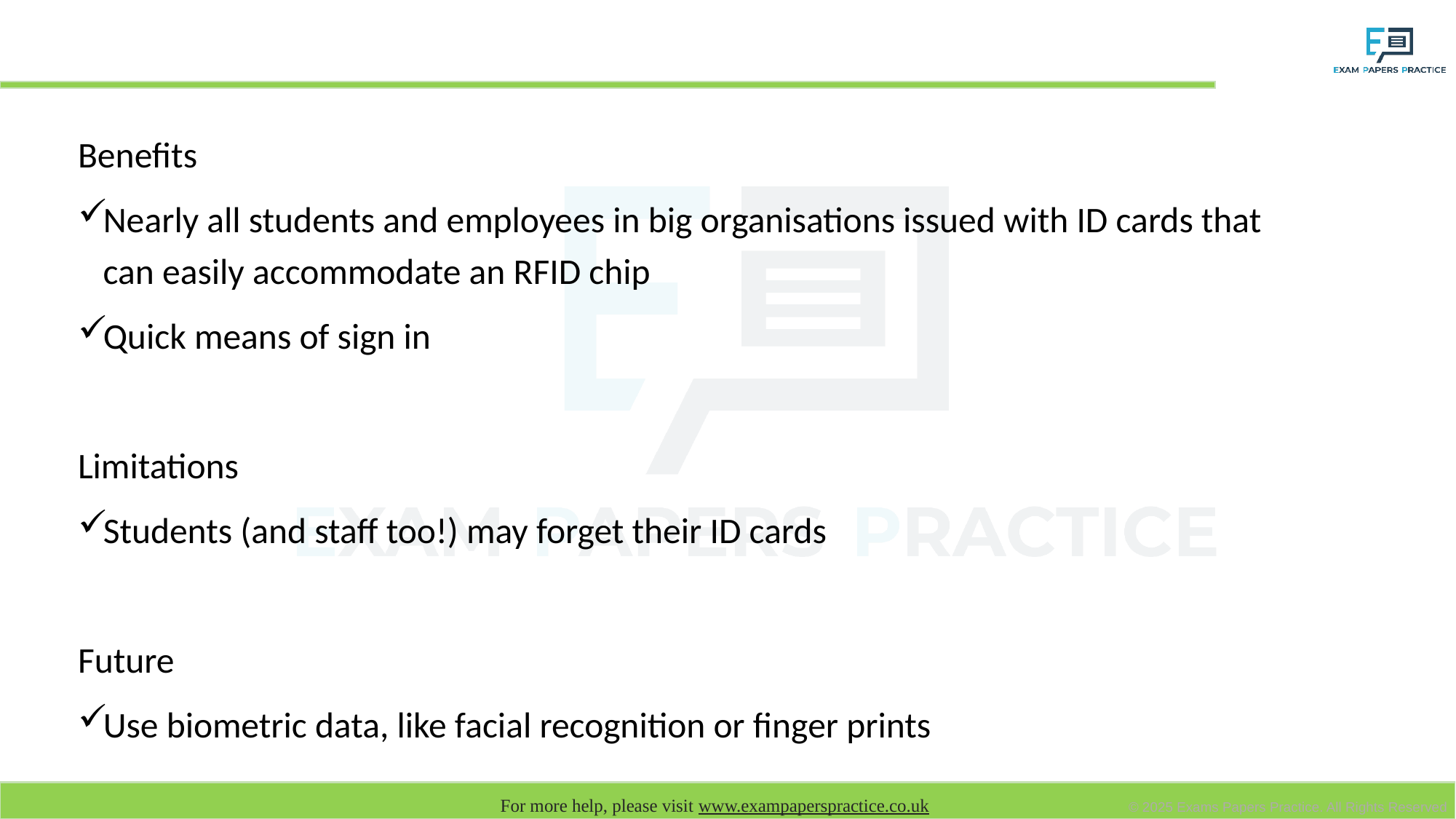

# RFID – Student sign in system
Benefits
Nearly all students and employees in big organisations issued with ID cards that can easily accommodate an RFID chip
Quick means of sign in

Limitations
Students (and staff too!) may forget their ID cards

Future
Use biometric data, like facial recognition or finger prints